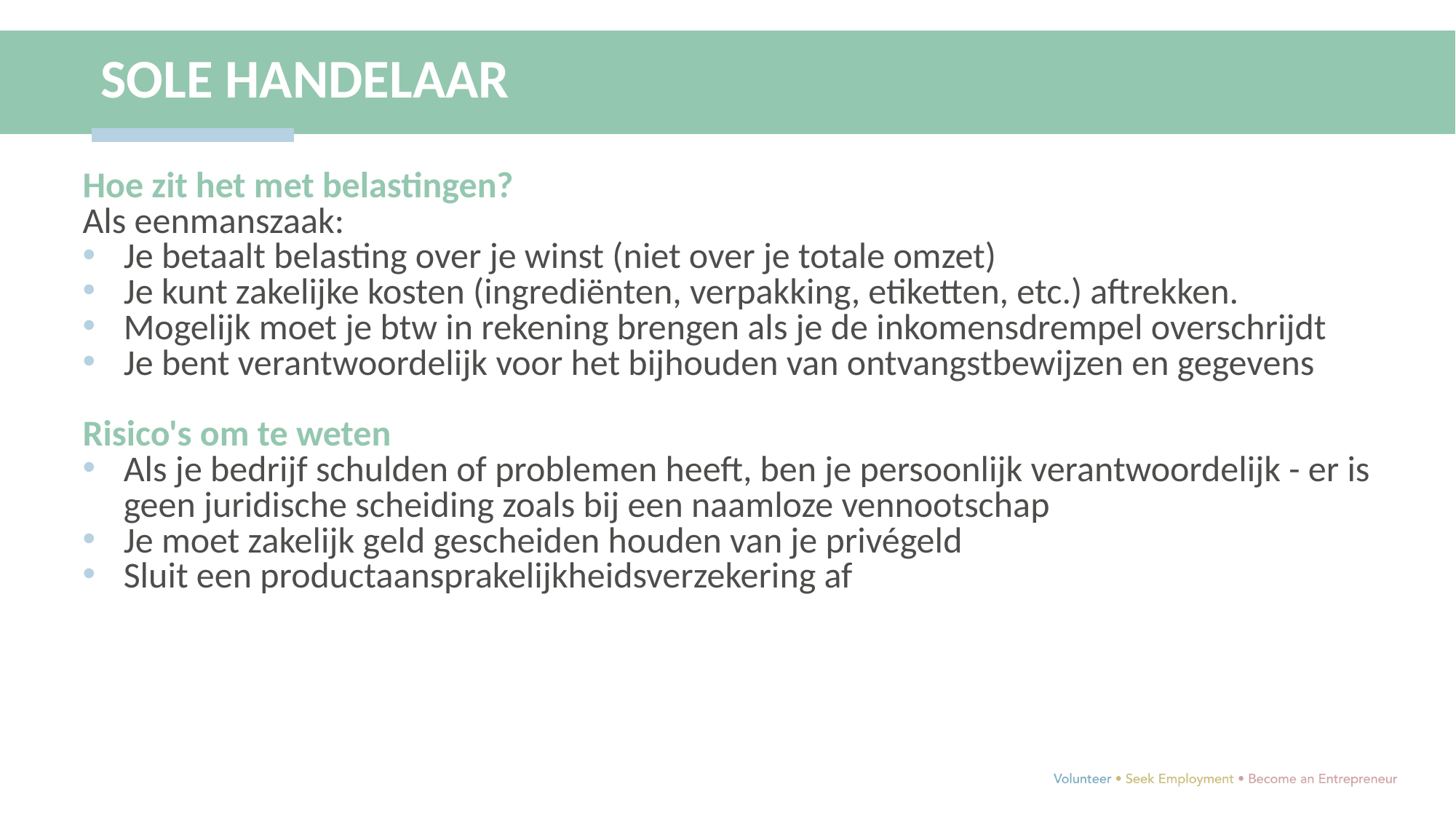

SOLE HANDELAAR
Hoe zit het met belastingen?
Als eenmanszaak:
Je betaalt belasting over je winst (niet over je totale omzet)
Je kunt zakelijke kosten (ingrediënten, verpakking, etiketten, etc.) aftrekken.
Mogelijk moet je btw in rekening brengen als je de inkomensdrempel overschrijdt
Je bent verantwoordelijk voor het bijhouden van ontvangstbewijzen en gegevens

Risico's om te weten
Als je bedrijf schulden of problemen heeft, ben je persoonlijk verantwoordelijk - er is geen juridische scheiding zoals bij een naamloze vennootschap
Je moet zakelijk geld gescheiden houden van je privégeld
Sluit een productaansprakelijkheidsverzekering af